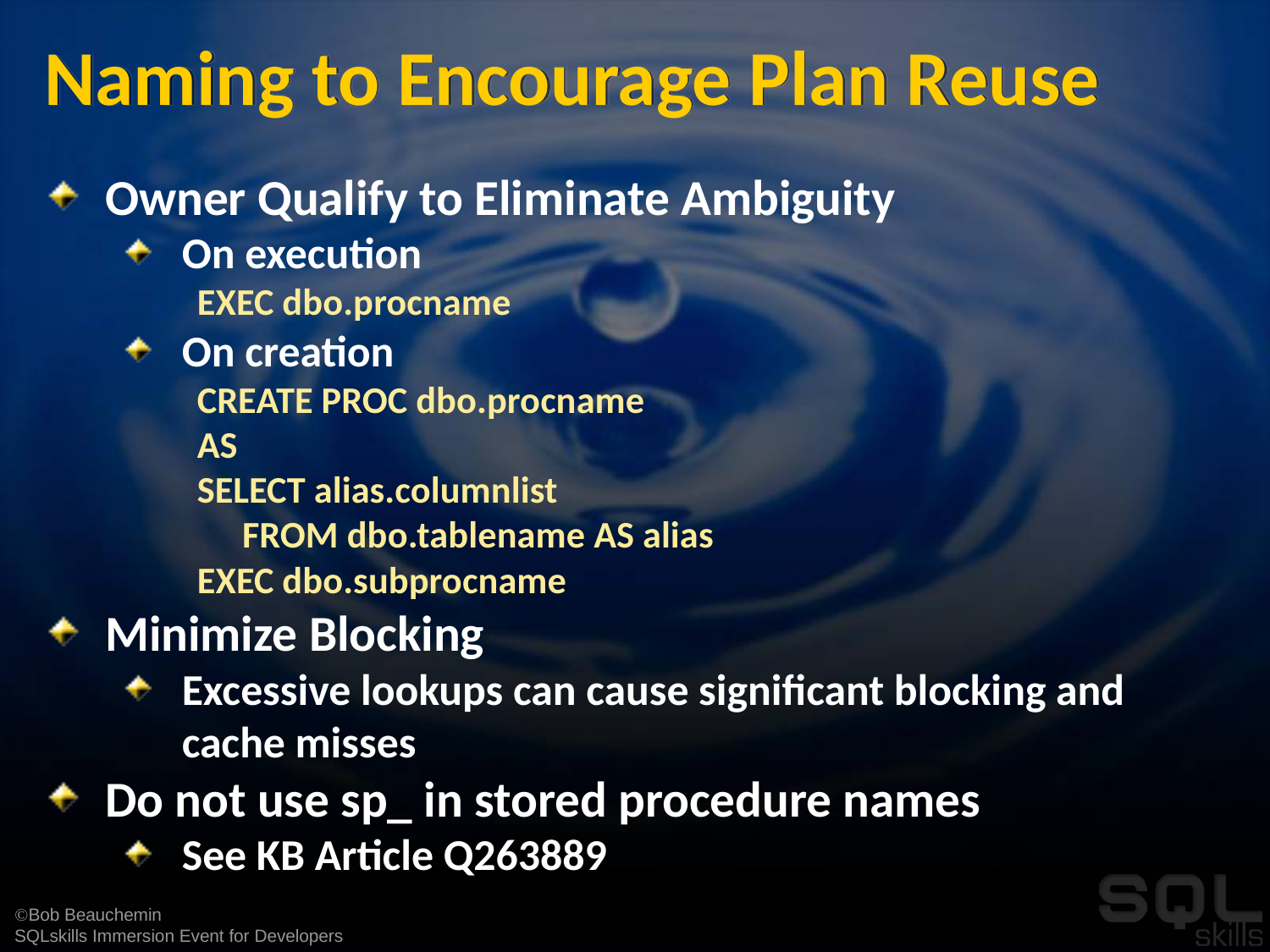

# Naming to Encourage Plan Reuse
Owner Qualify to Eliminate Ambiguity
On execution
EXEC dbo.procname
On creation
CREATE PROC dbo.procname
AS
SELECT alias.columnlist
FROM dbo.tablename AS alias
EXEC dbo.subprocname
Minimize Blocking
Excessive lookups can cause significant blocking and cache misses
Do not use sp_ in stored procedure names
See KB Article Q263889